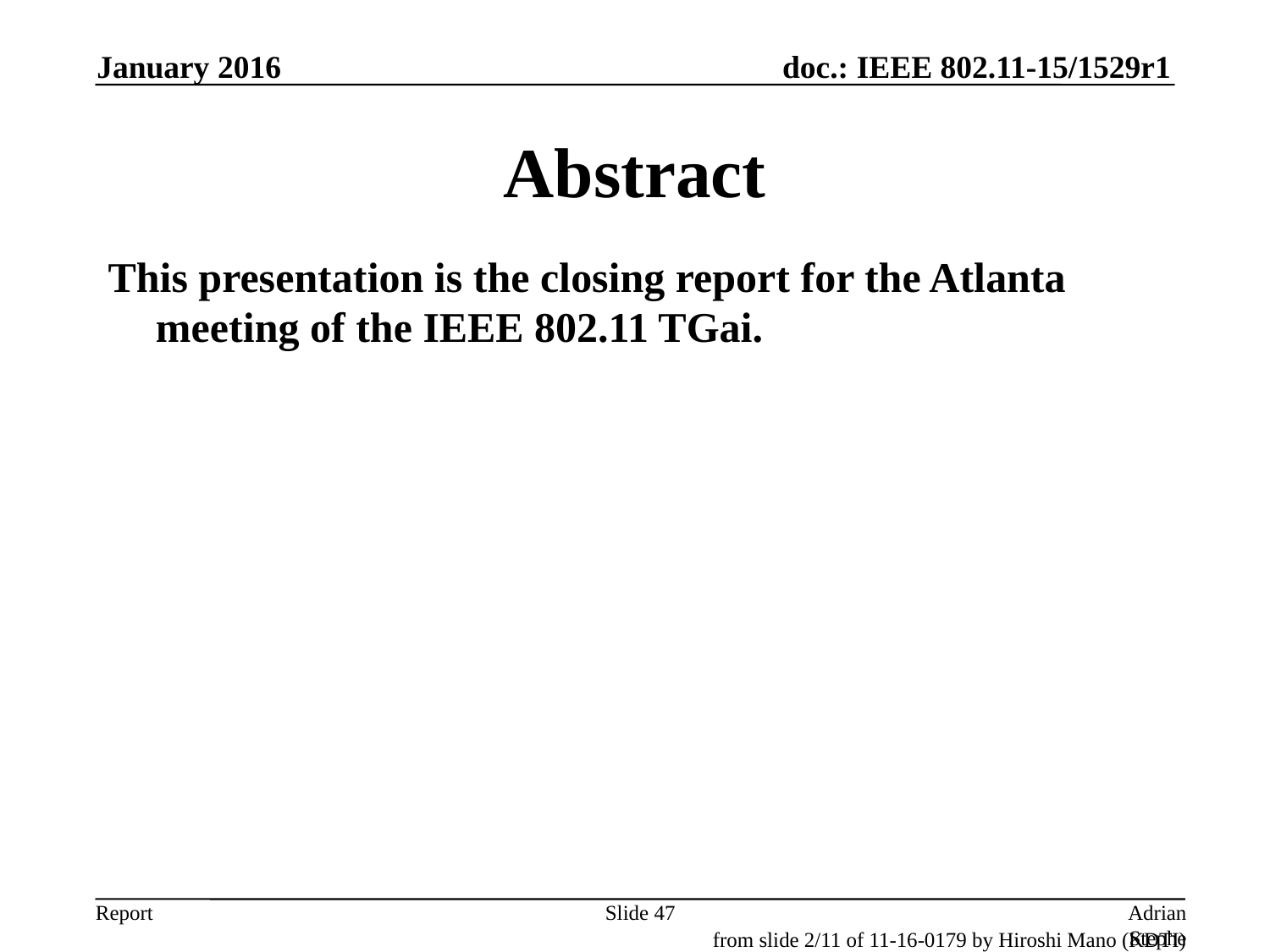

January 2016
# Abstract
This presentation is the closing report for the Atlanta meeting of the IEEE 802.11 TGai.
Slide 47
Adrian Stephens, Intel Corporation
from slide 2/11 of 11-16-0179 by Hiroshi Mano (KDTI)